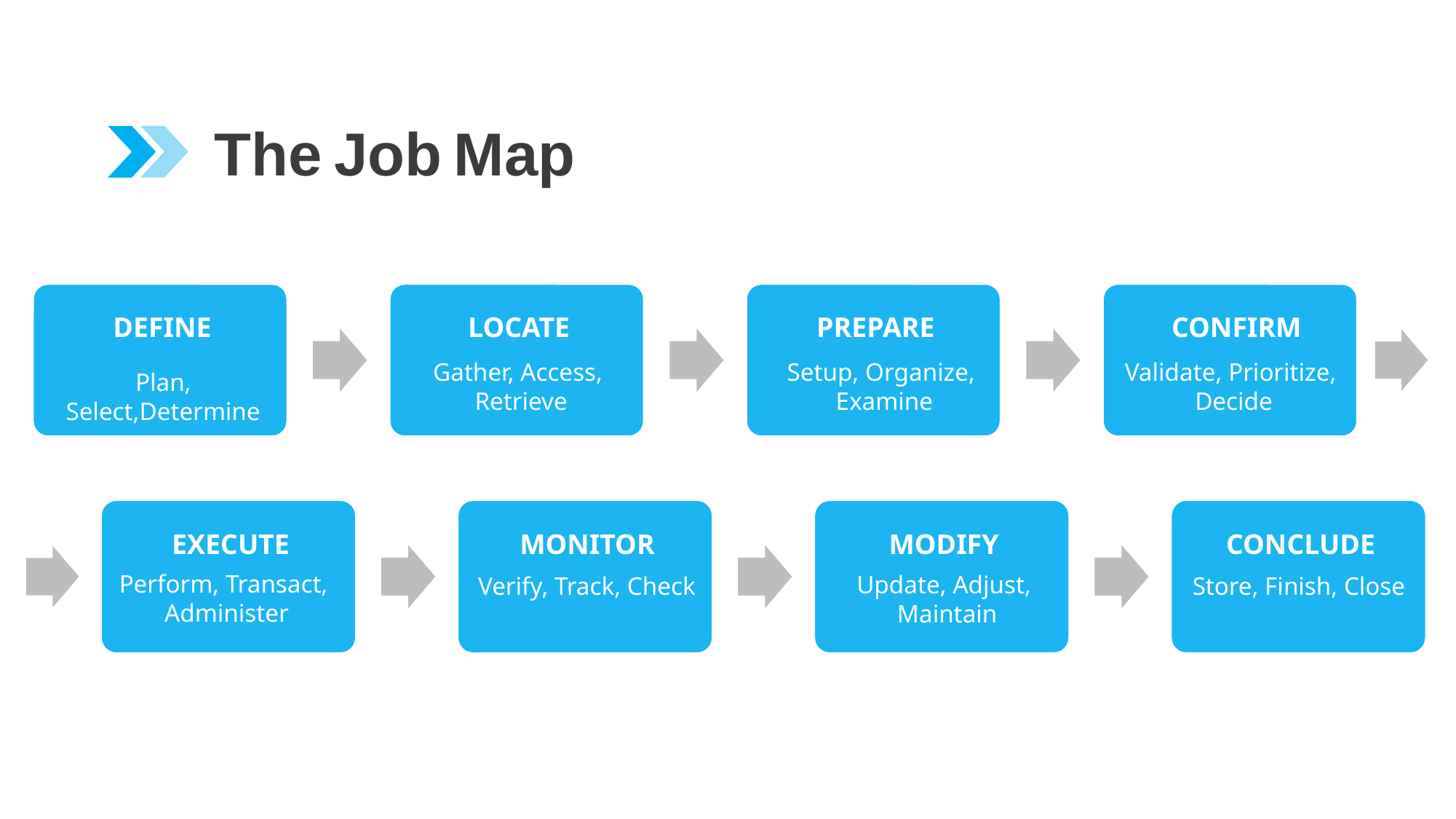

The Job Map

DEFINE

LOCATE

PREPARE

CONFIRM

Gather, Access,
 Retrieve
Setup, Organize,
Examine
Validate, Prioritize,
Decide
Plan, Select,Determine
EXECUTE

MONITOR

MODIFY

CONCLUDE

Perform, Transact,
Administer
Update, Adjust,
Maintain
Verify, Track, Check
Store, Finish, Close